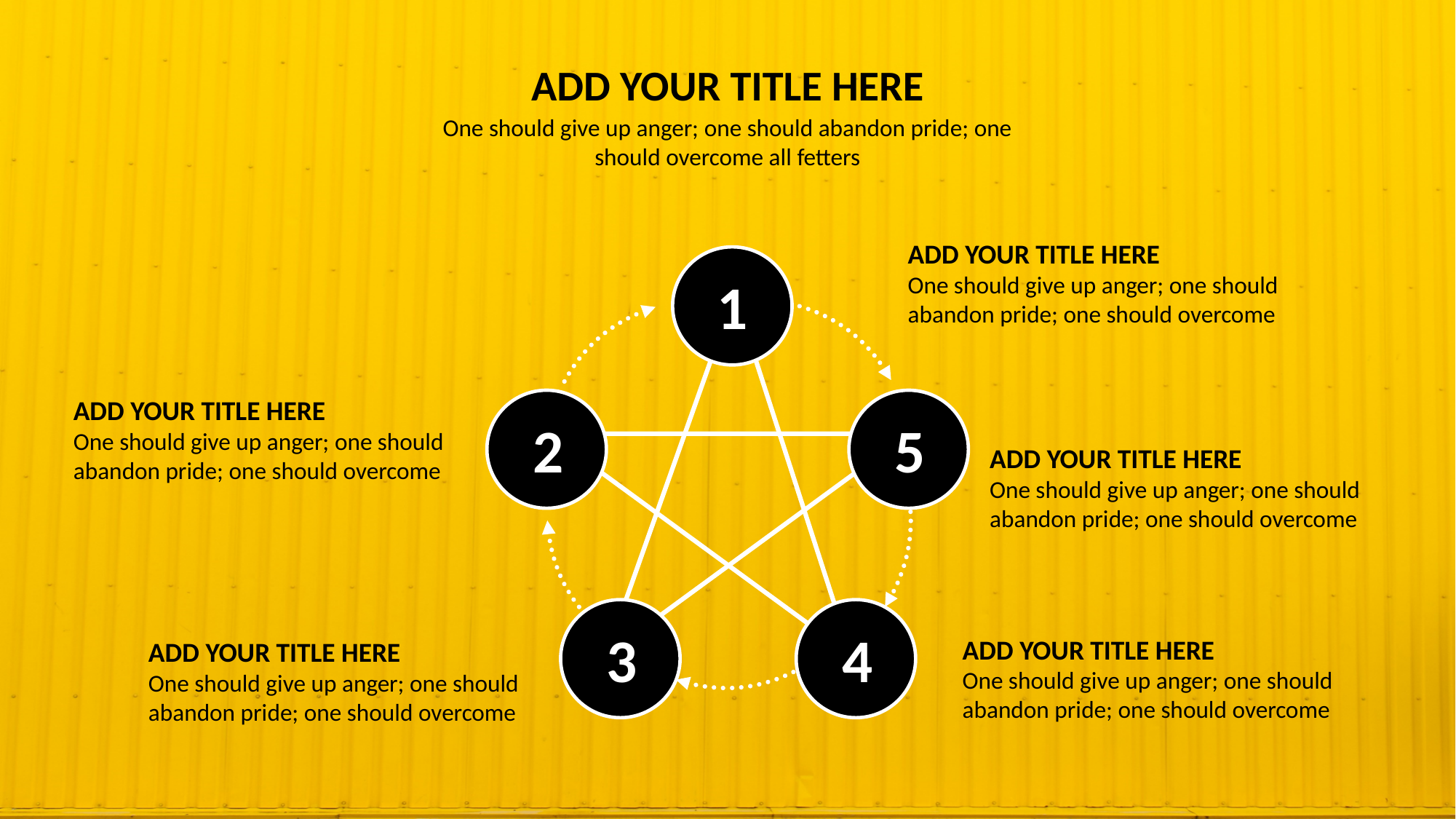

ADD YOUR TITLE HERE
One should give up anger; one should abandon pride; one should overcome all fetters
ADD YOUR TITLE HERE
One should give up anger; one should abandon pride; one should overcome

1

ADD YOUR TITLE HERE
One should give up anger; one should abandon pride; one should overcome

2

5
ADD YOUR TITLE HERE
One should give up anger; one should abandon pride; one should overcome

3

4
ADD YOUR TITLE HERE
One should give up anger; one should abandon pride; one should overcome
ADD YOUR TITLE HERE
One should give up anger; one should abandon pride; one should overcome